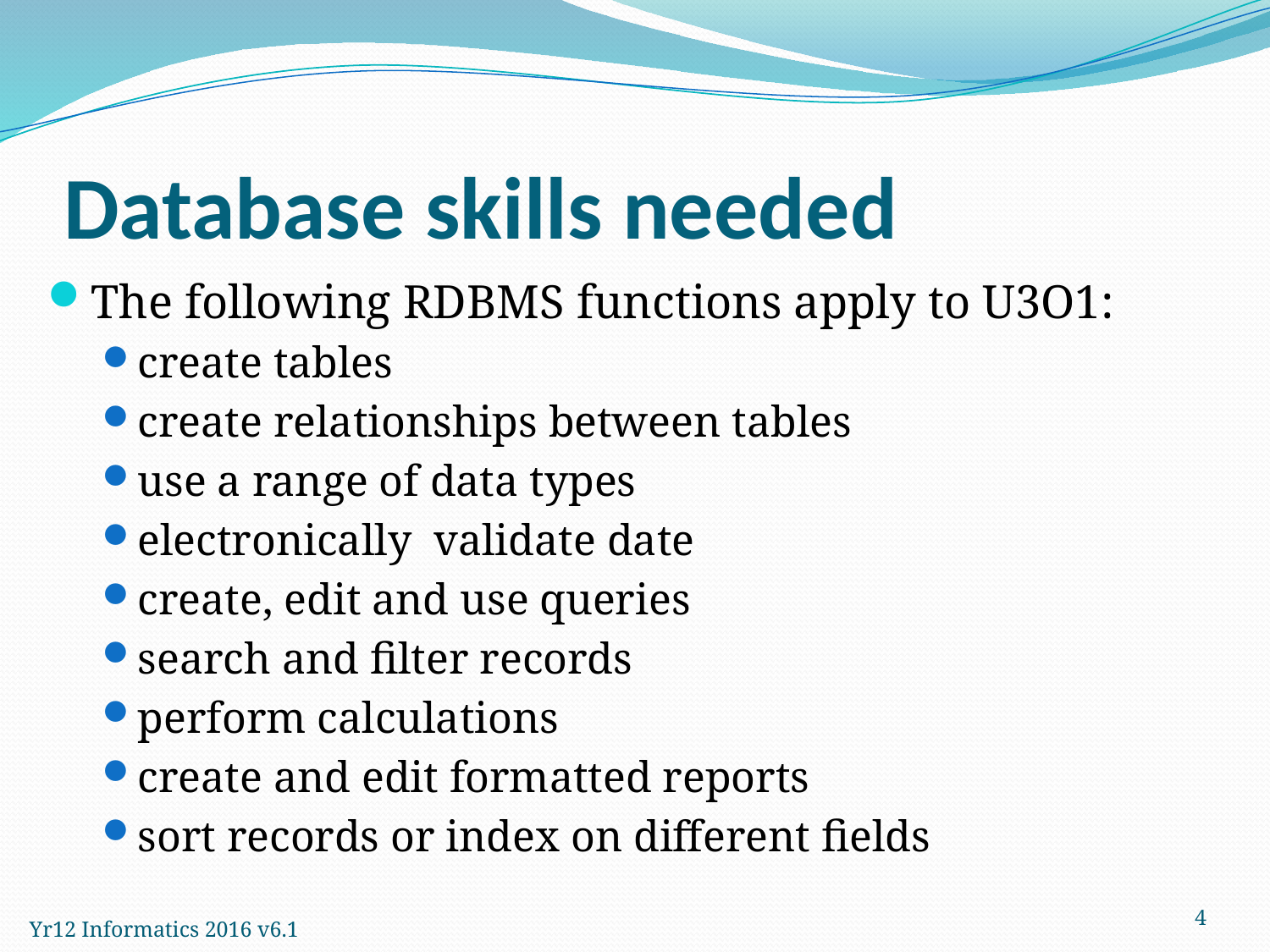

Database skills needed
The following RDBMS functions apply to U3O1:
create tables
create relationships between tables
use a range of data types
electronically  validate date
create, edit and use queries
search and filter records
perform calculations
create and edit formatted reports
sort records or index on different fields
4
Yr12 Informatics 2016 v6.1